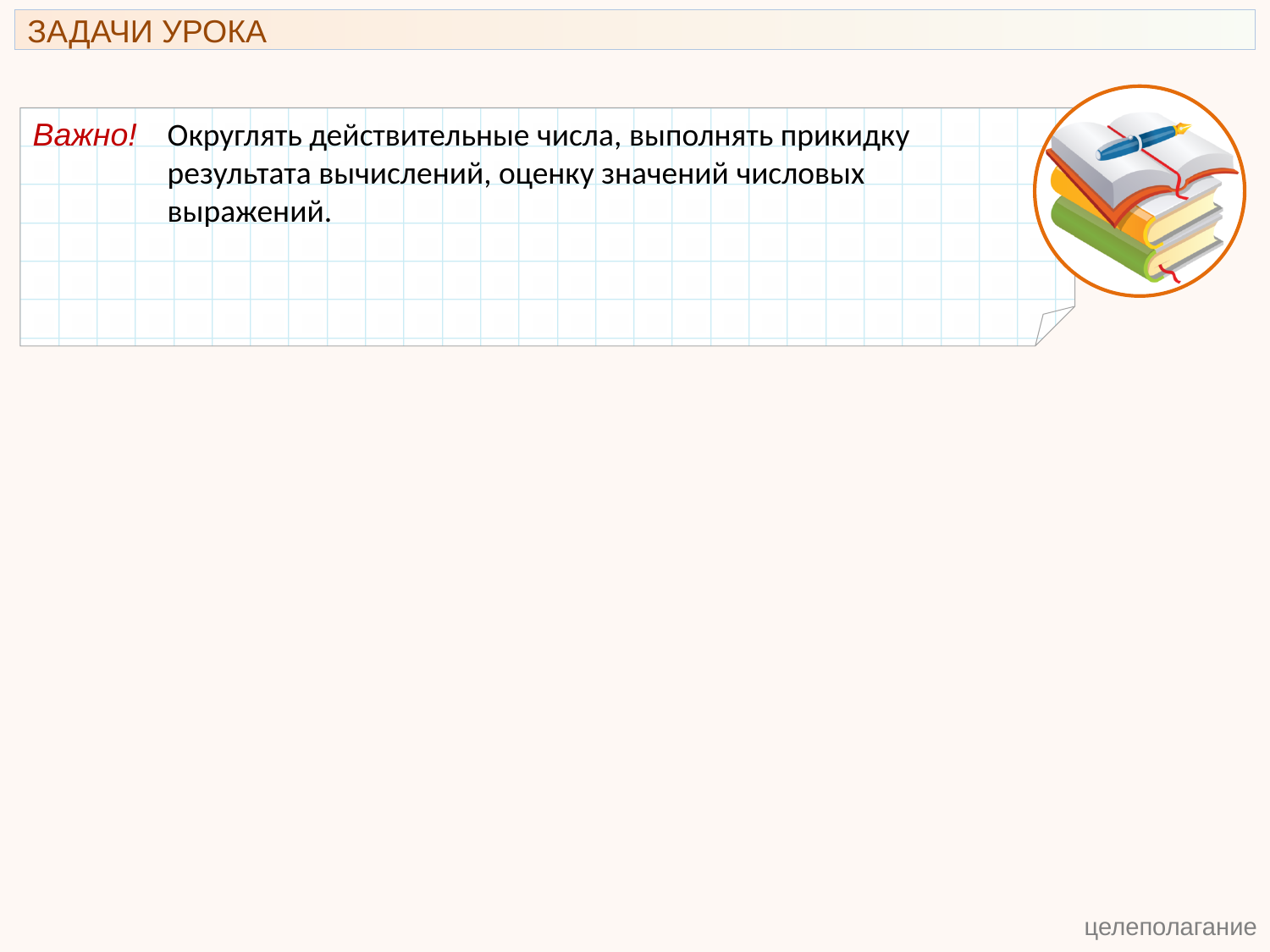

ЗАДАЧИ УРОКА

Важно!
Округлять действительные числа, выполнять прикидку результата вычислений, оценку значений числовых выражений.
  целеполагание